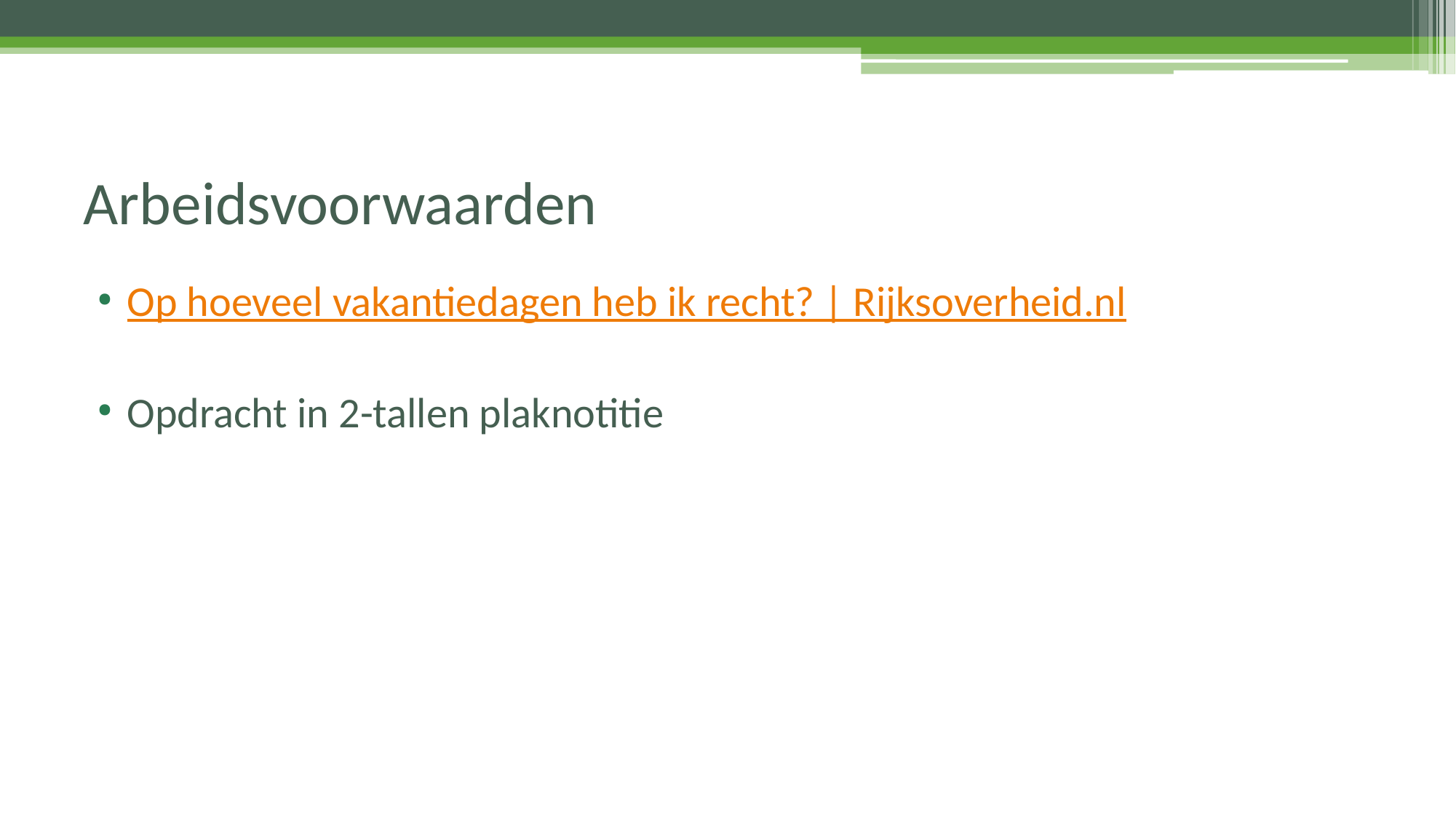

# Arbeidsvoorwaarden
Op hoeveel vakantiedagen heb ik recht? | Rijksoverheid.nl

Opdracht in 2-tallen plaknotitie